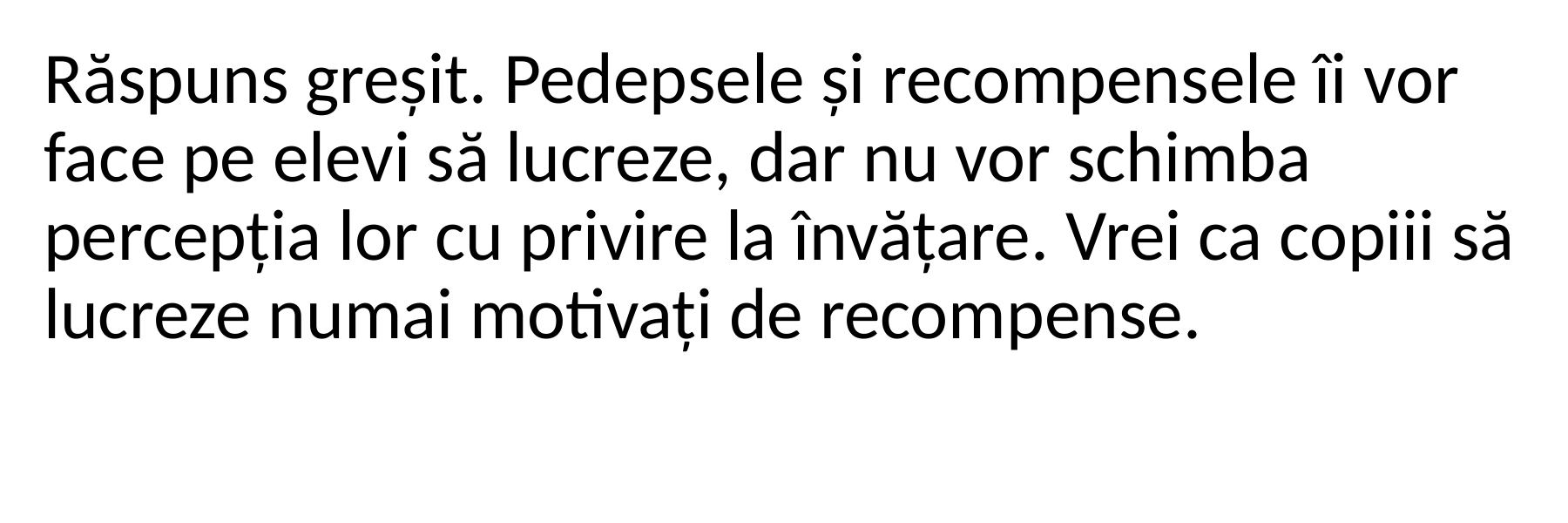

Răspuns greșit. Pedepsele și recompensele îi vor face pe elevi să lucreze, dar nu vor schimba percepția lor cu privire la învățare. Vrei ca copiii să lucreze numai motivați de recompense.